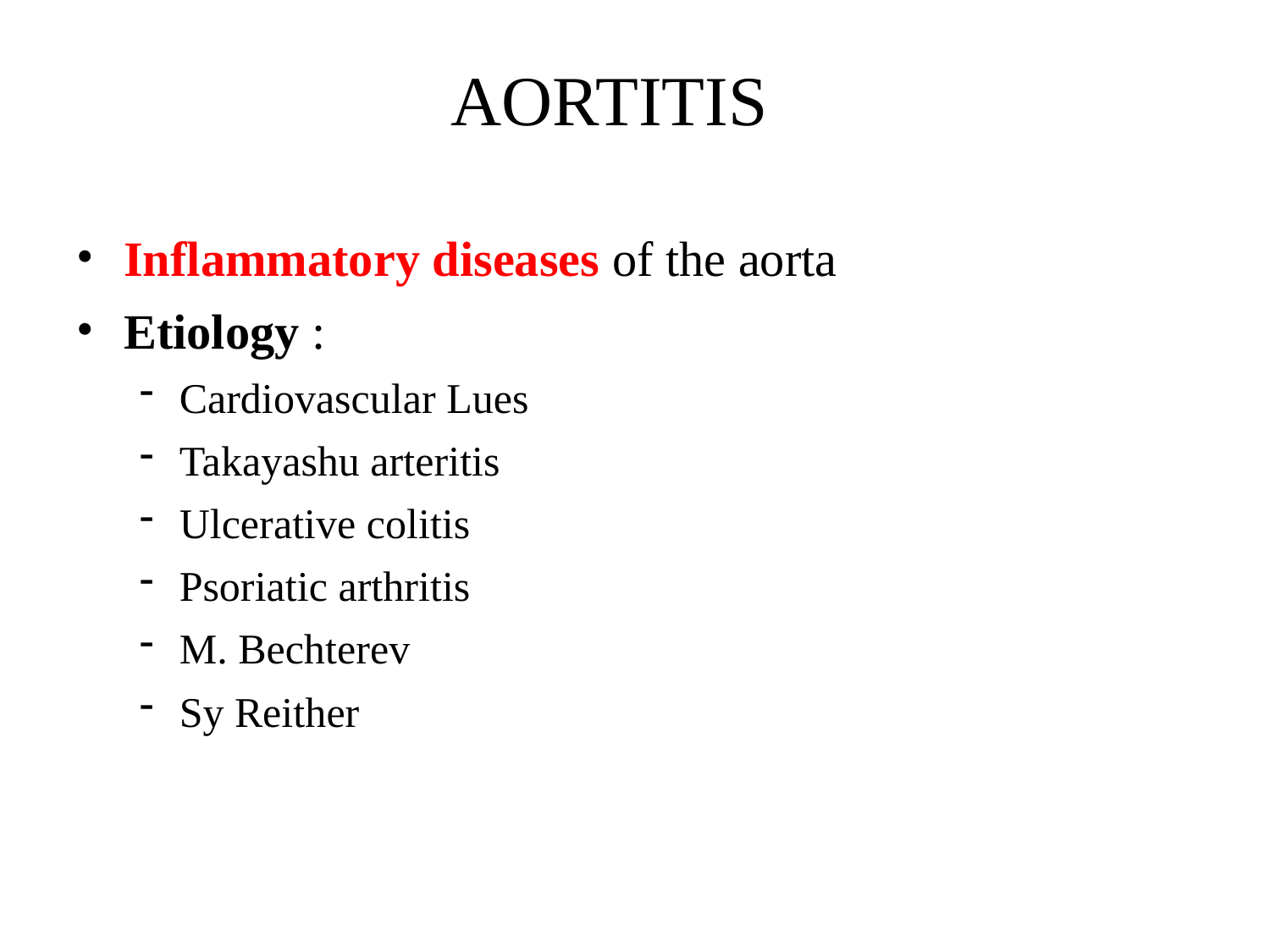

AORTITIS
Inflammatory diseases of the aorta
Etiology :
Cardiovascular Lues
Takayashu arteritis
Ulcerative colitis
Psoriatic arthritis
M. Bechterev
Sy Reither